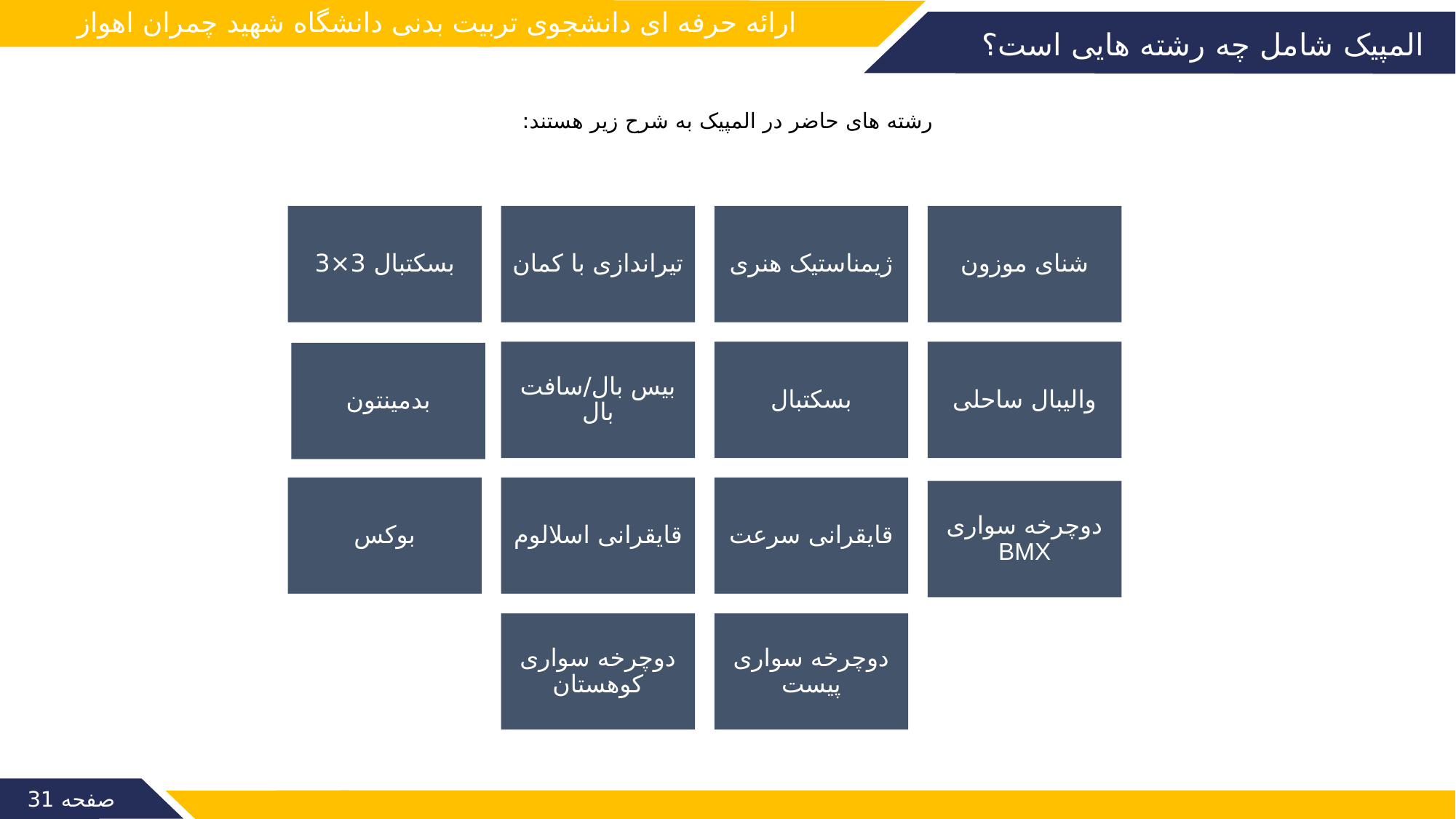

ارائه حرفه ای دانشجوی تربیت بدنی دانشگاه شهید چمران اهواز
المپیک شامل چه رشته هایی است؟
رشته های حاضر در المپیک به شرح زیر هستند:
بسکتبال 3×3
تیراندازی با کمان
ژیمناستیک هنری
شنای موزون
بدمینتون
بیس بال/سافت بال
بسکتبال
والیبال ساحلی
بوکس
قایقرانی اسلالوم
قایقرانی سرعت
دوچرخه سواری BMX
دوچرخه سواری کوهستان
دوچرخه سواری پیست
صفحه 31